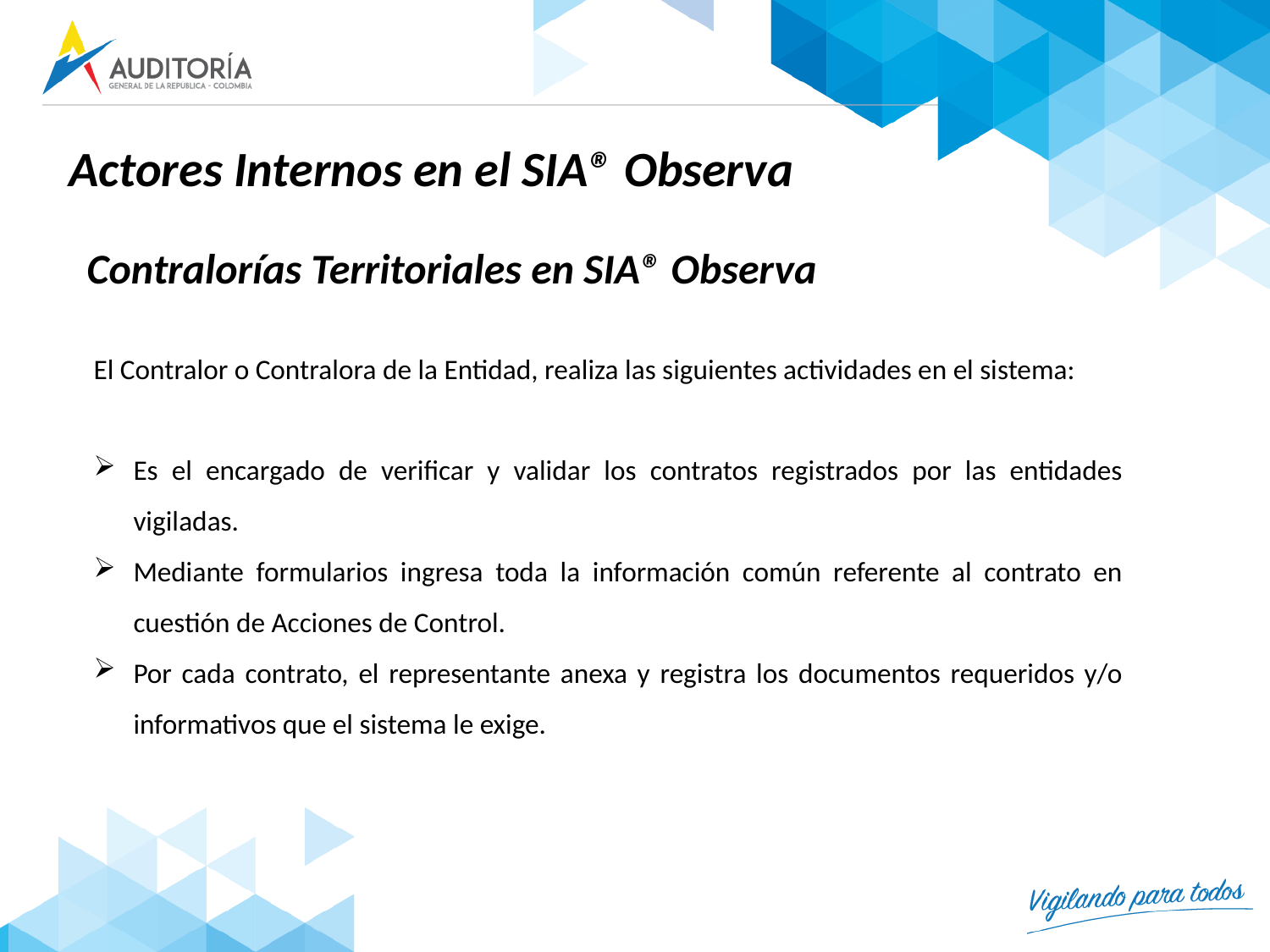

Actores Internos en el SIA® Observa
Contralorías Territoriales en SIA® Observa
El Contralor o Contralora de la Entidad, realiza las siguientes actividades en el sistema:

Es el encargado de verificar y validar los contratos registrados por las entidades vigiladas.
Mediante formularios ingresa toda la información común referente al contrato en cuestión de Acciones de Control.
Por cada contrato, el representante anexa y registra los documentos requeridos y/o informativos que el sistema le exige.